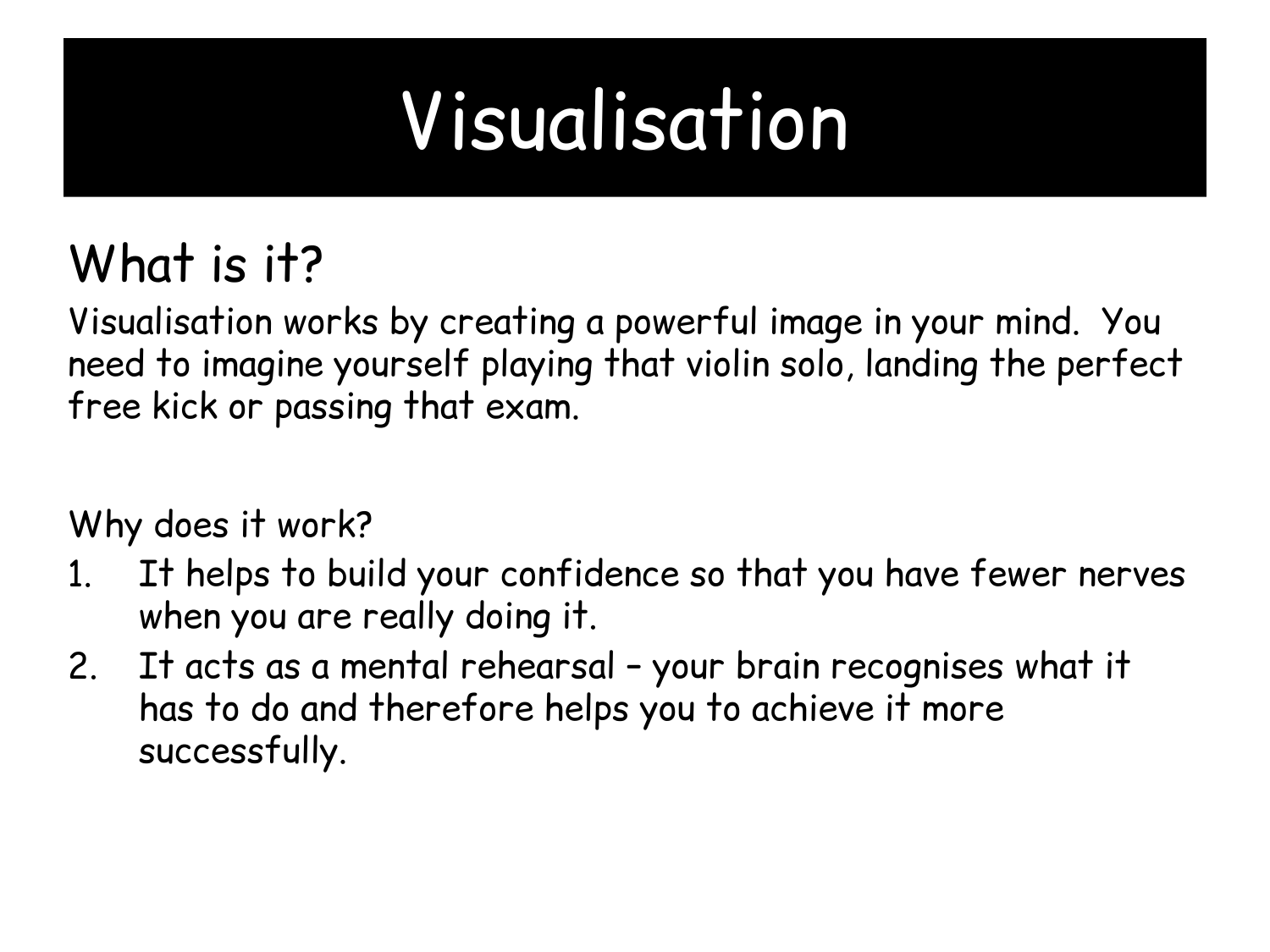

# Visualisation
What is it?
Visualisation works by creating a powerful image in your mind.  You need to imagine yourself playing that violin solo, landing the perfect free kick or passing that exam.

Why does it work?
It helps to build your confidence so that you have fewer nerves when you are really doing it.
It acts as a mental rehearsal – your brain recognises what it has to do and therefore helps you to achieve it more successfully.